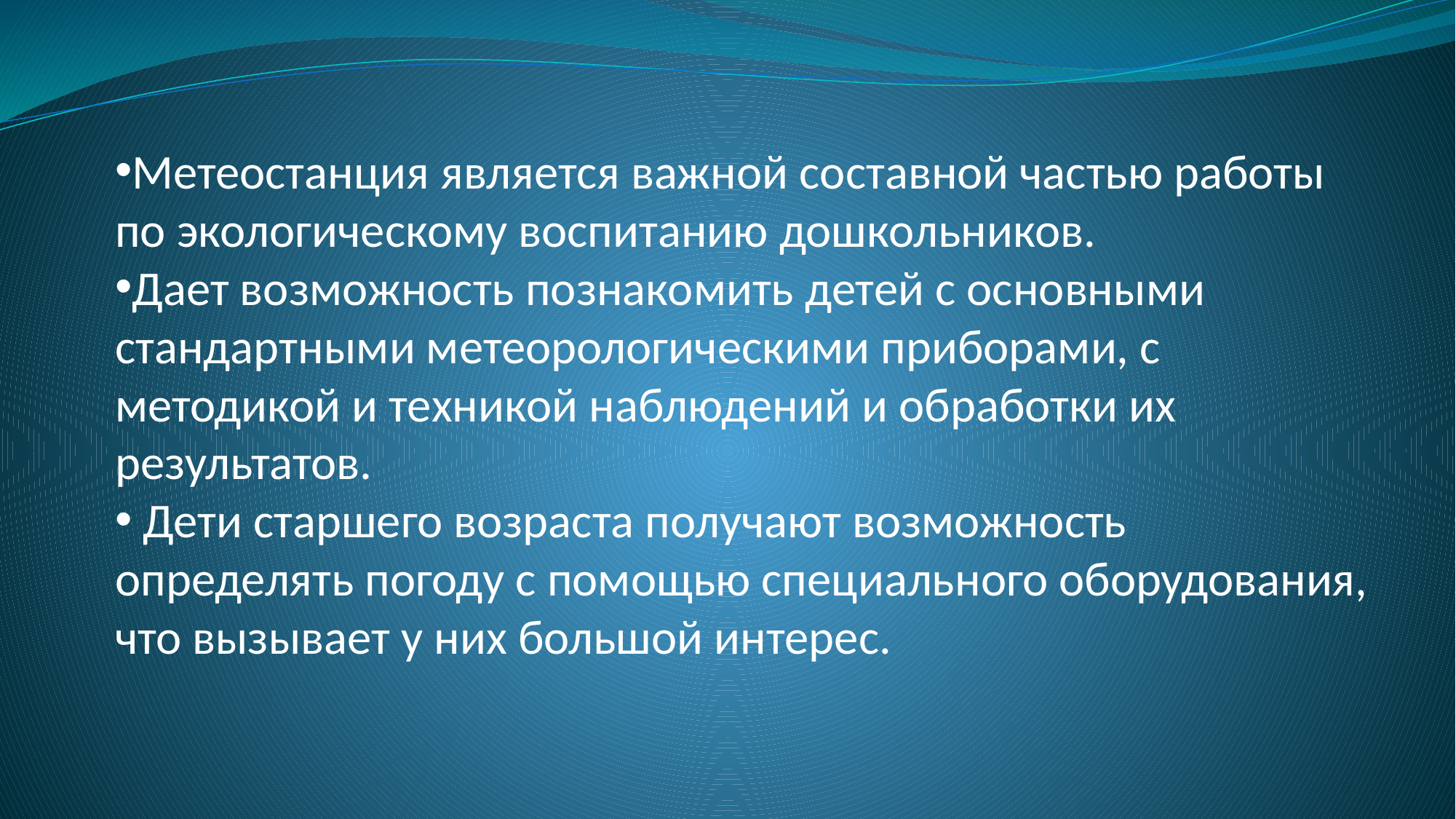

Метеостанция является важной составной частью работы по экологическому воспитанию дошкольников.
Дает возможность познакомить детей с основными стандартными метеорологическими приборами, с методикой и техникой наблюдений и обработки их результатов.
 Дети старшего возраста получают возможность определять погоду с помощью специального оборудования, что вызывает у них большой интерес.